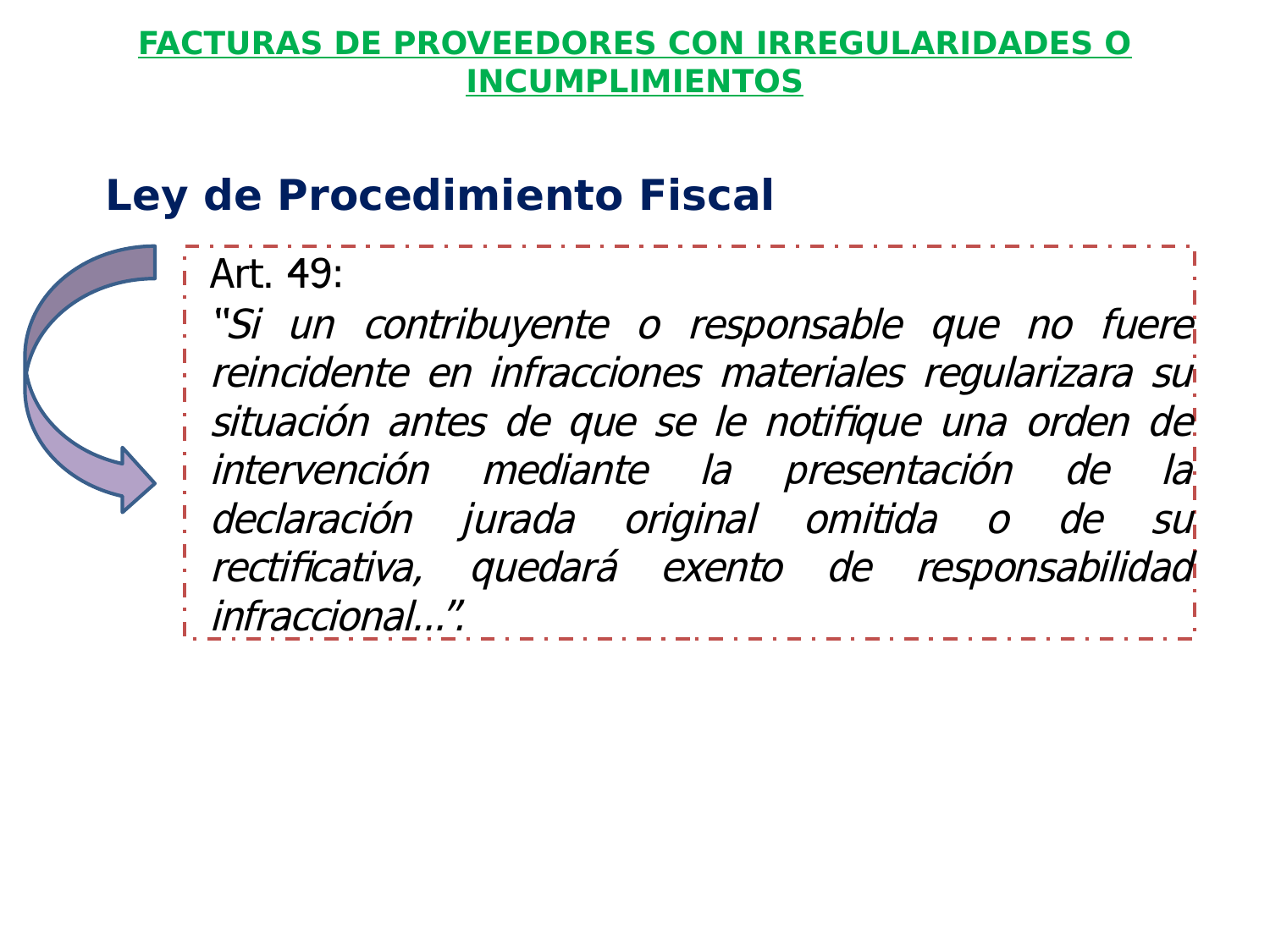

Facturas de Proveedores con Irregularidades o Incumplimientos
Ley de Procedimiento Fiscal

Art. 49:
“Si un contribuyente o responsable que no fuere reincidente en infracciones materiales regularizara su situación antes de que se le notifique una orden de intervención mediante la presentación de la declaración jurada original omitida o de su rectificativa, quedará exento de responsabilidad infraccional…”.